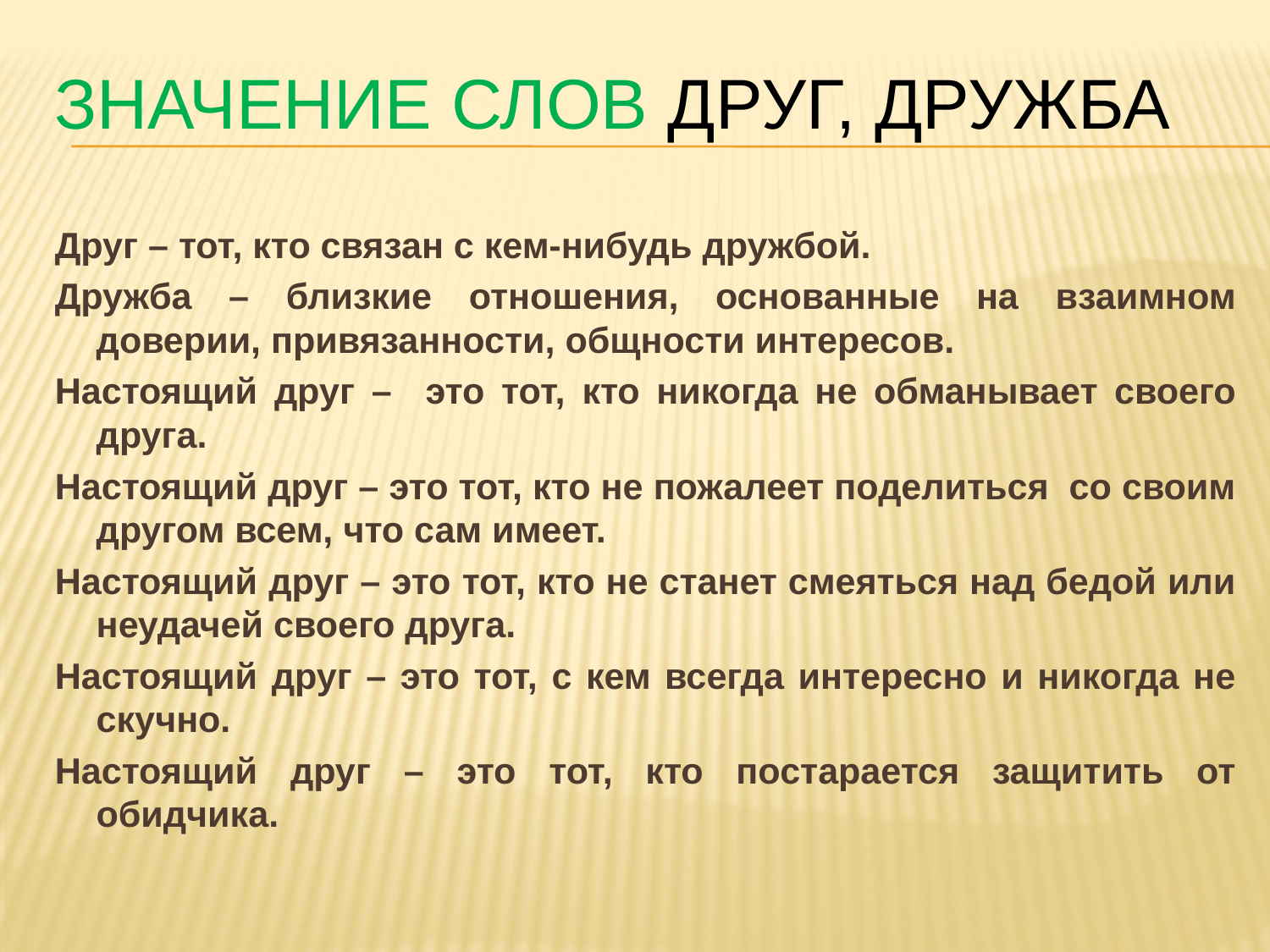

# Значение слов ДРУГ, ДРУЖБА
Друг – тот, кто связан с кем-нибудь дружбой.
Дружба – близкие отношения, основанные на взаимном доверии, привязанности, общности интересов.
Настоящий друг –  это тот, кто никогда не обманывает своего друга.
Настоящий друг – это тот, кто не пожалеет поделиться  со своим другом всем, что сам имеет.
Настоящий друг – это тот, кто не станет смеяться над бедой или неудачей своего друга.
Настоящий друг – это тот, с кем всегда интересно и никогда не скучно.
Настоящий друг – это тот, кто постарается защитить от обидчика.